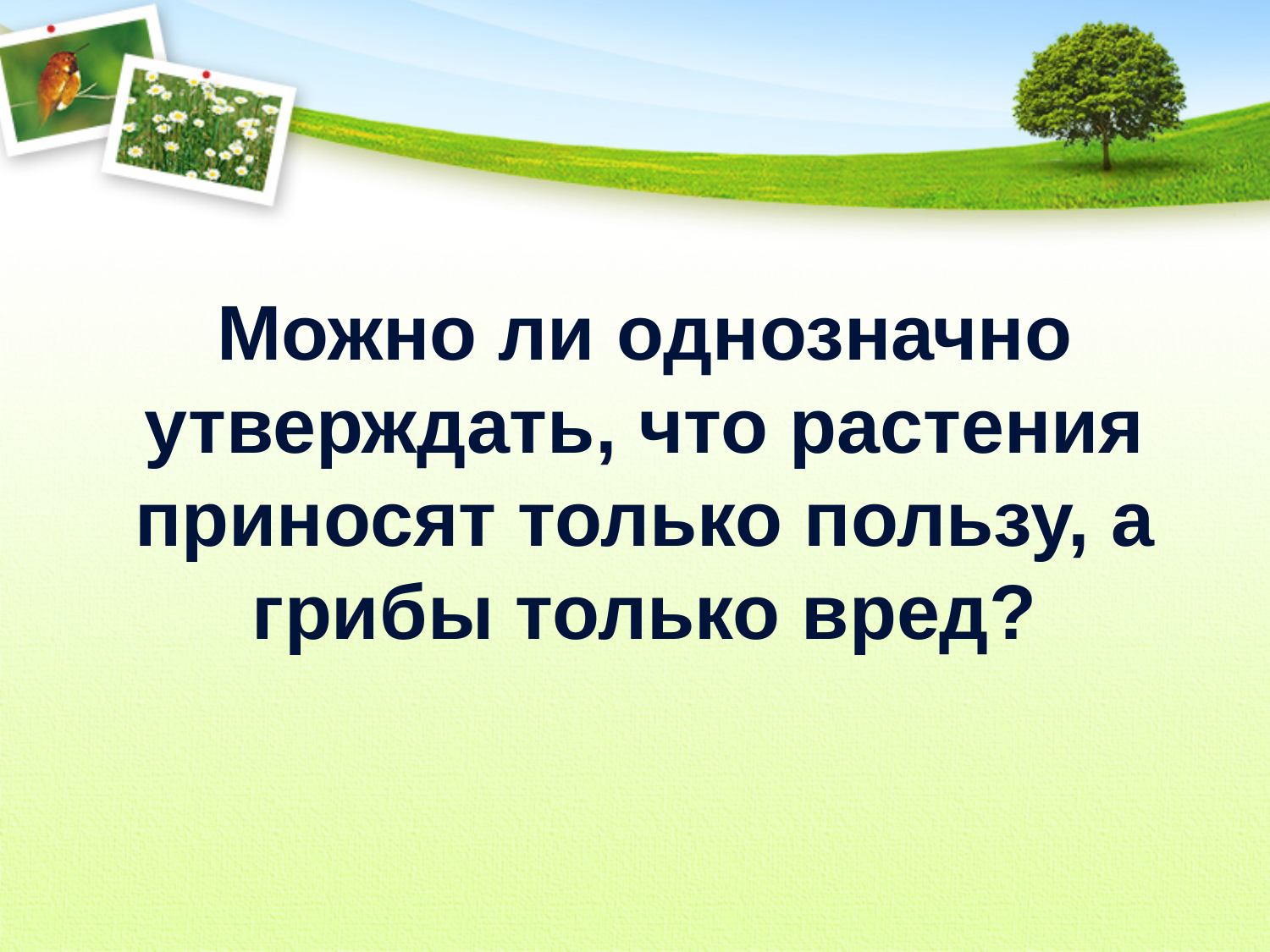

Можно ли однозначно утверждать, что растения приносят только пользу, а грибы только вред?